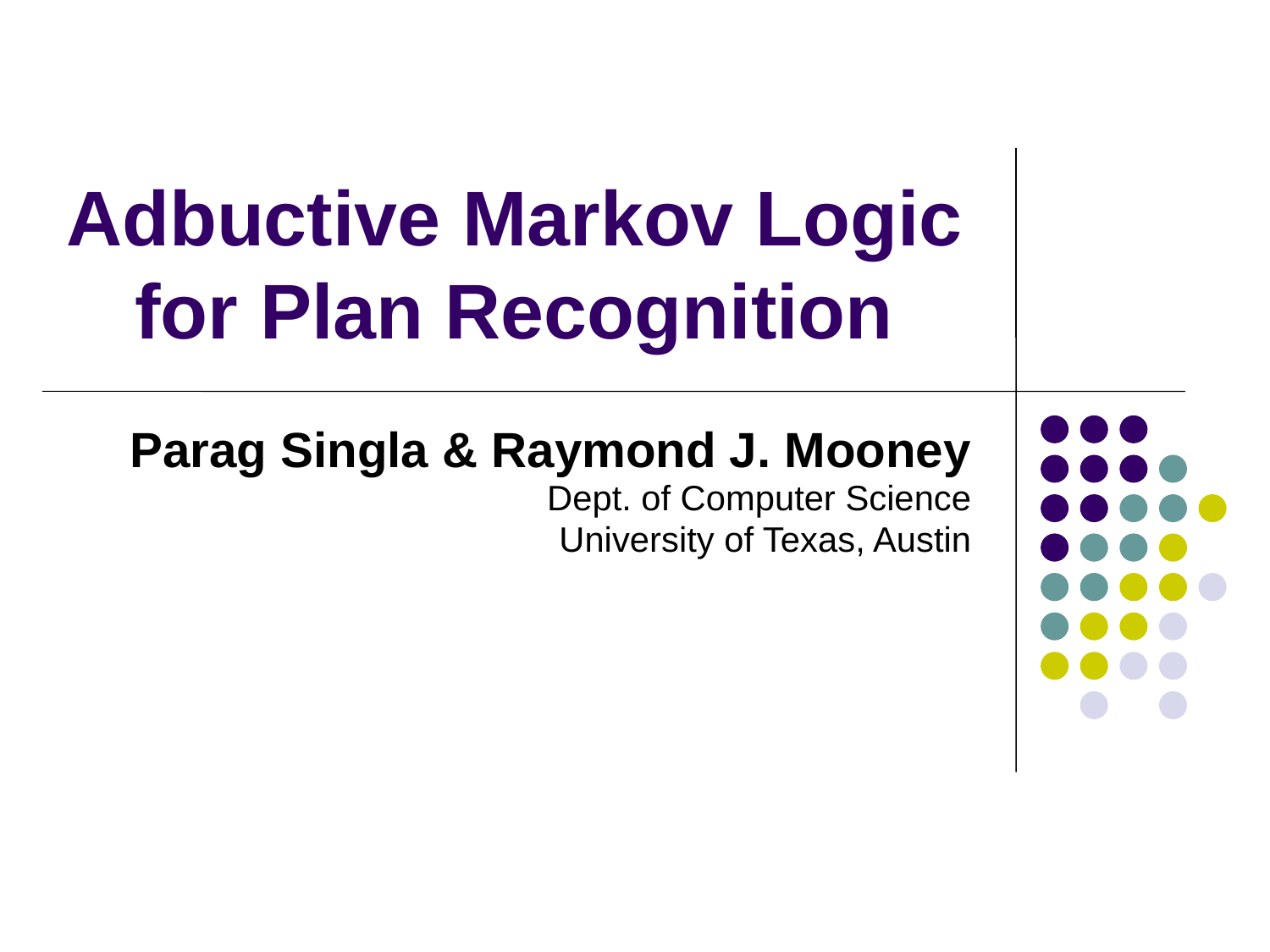

# Adbuctive Markov Logic for Plan Recognition
Parag Singla & Raymond J. Mooney
Dept. of Computer Science
University of Texas, Austin